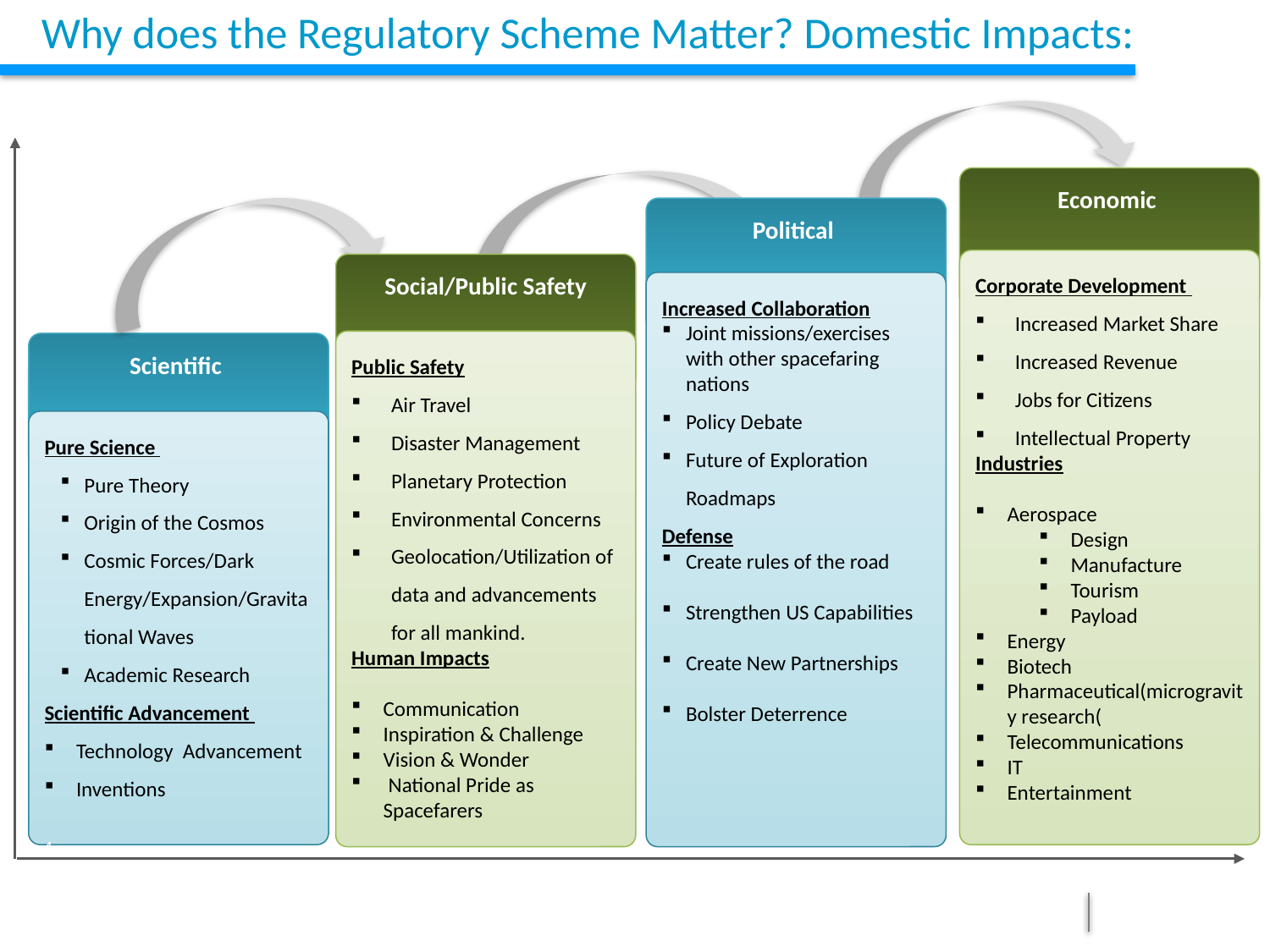

# Why does the Regulatory Scheme Matter? Domestic Impacts:

Economic

Political

Corporate Development
Increased Market Share
Increased Revenue
Jobs for Citizens
Intellectual Property
Industries

Aerospace
Design
Manufacture
Tourism
Payload
Energy
Biotech
Pharmaceutical(microgravity research(
Telecommunications
IT
Entertainment

Social/Public Safety
Phase 3
Increased Collaboration
Joint missions/exercises with other spacefaring nations
Policy Debate
Future of Exploration  Roadmaps
Defense
Create rules of the road

Strengthen US Capabilities

Create New Partnerships

Bolster Deterrence

Public Safety
Air Travel
Disaster Management
Planetary Protection
Environmental Concerns
Geolocation/Utilization of data and advancements for all mankind.
Human Impacts

Communication
Inspiration & Challenge
Vision & Wonder
 National Pride as Spacefarers

Scientific
Pure Science
Pure Theory
Origin of the Cosmos
Cosmic Forces/Dark Energy/Expansion/Gravitational Waves
Academic Research
Scientific Advancement
Technology  Advancement
Inventions
Phase 4
Phase 2
Phase 3
4
4